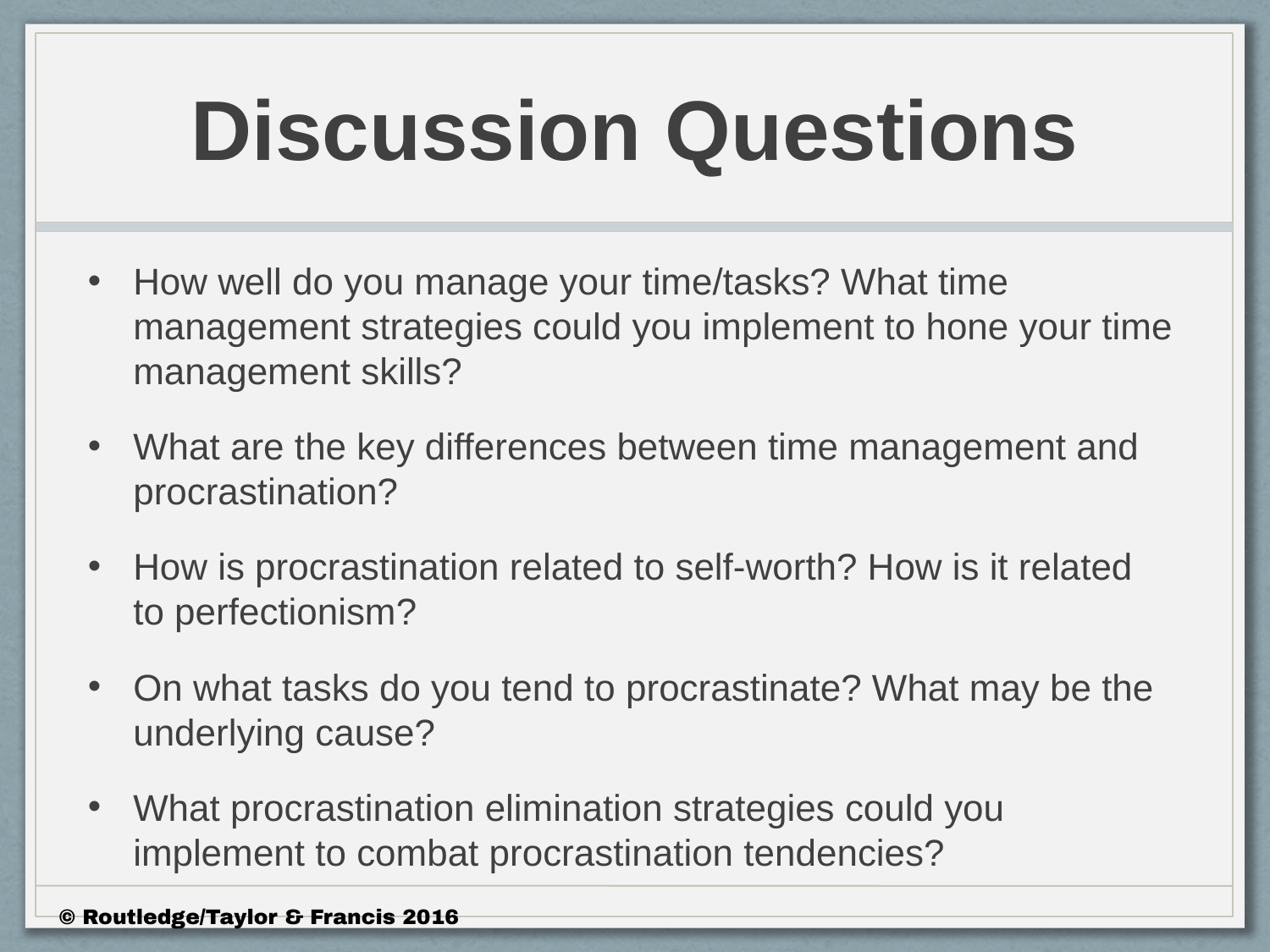

# Discussion Questions
How well do you manage your time/tasks? What time management strategies could you implement to hone your time management skills?
What are the key differences between time management and procrastination?
How is procrastination related to self-worth? How is it related to perfectionism?
On what tasks do you tend to procrastinate? What may be the underlying cause?
What procrastination elimination strategies could you implement to combat procrastination tendencies?
© Routledge/Taylor & Francis 2016